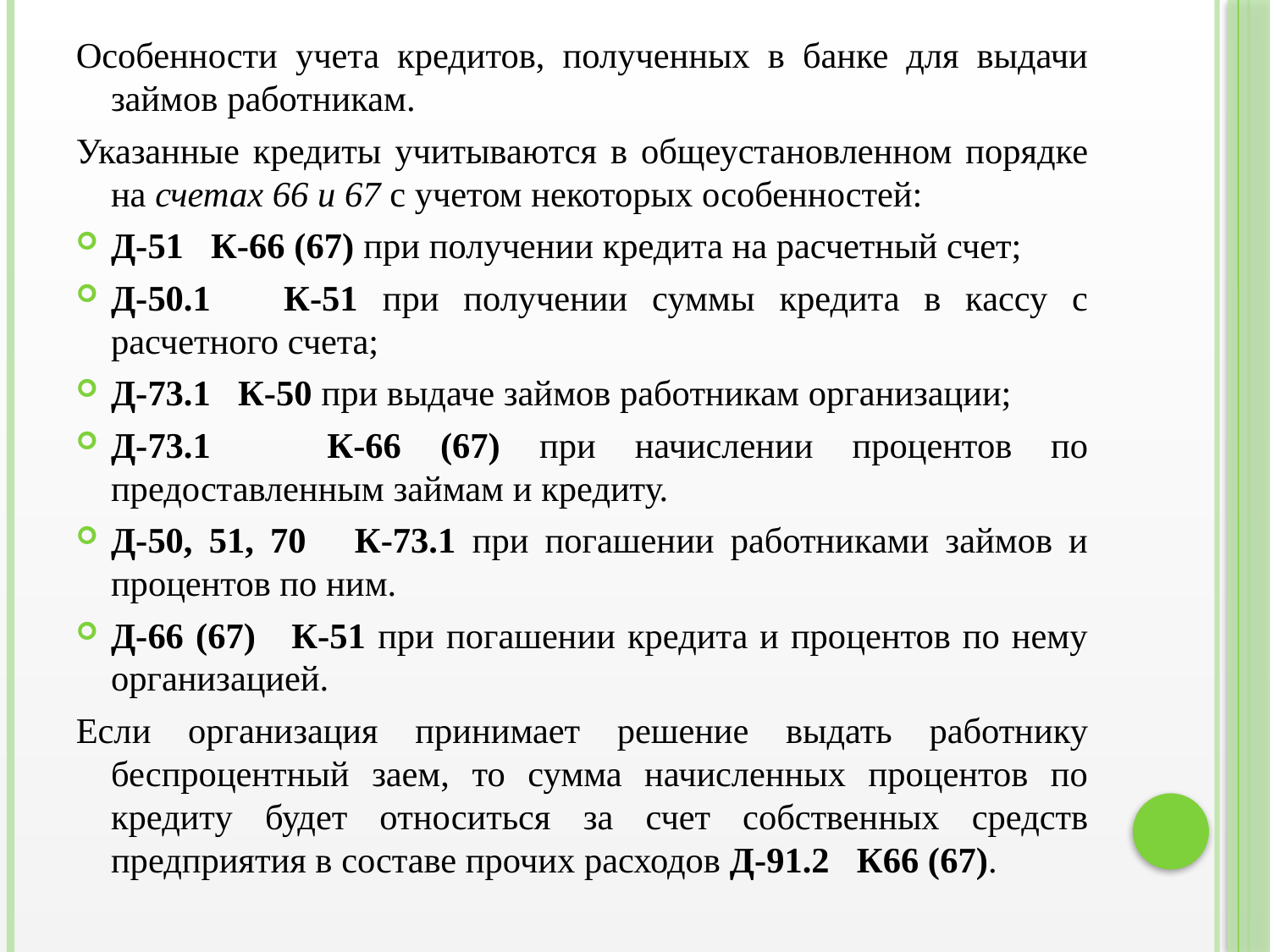

Особенности учета кредитов, полученных в банке для выдачи займов работникам.
Указанные кредиты учитываются в общеустановленном порядке на счетах 66 и 67 с учетом некоторых особенностей:
Д-51   К-66 (67) при получении кредита на расчетный счет;
Д-50.1   К-51 при получении суммы кредита в кассу с расчетного счета;
Д-73.1   К-50 при выдаче займов работникам организации;
Д-73.1   К-66 (67) при начислении процентов по предоставленным займам и кредиту.
Д-50, 51, 70   К-73.1 при погашении работниками займов и процентов по ним.
Д-66 (67)   К-51 при погашении кредита и процентов по нему организацией.
Если организация принимает решение выдать работнику беспроцентный заем, то сумма начисленных процентов по кредиту будет относиться за счет собственных средств предприятия в составе прочих расходов Д-91.2   К66 (67).